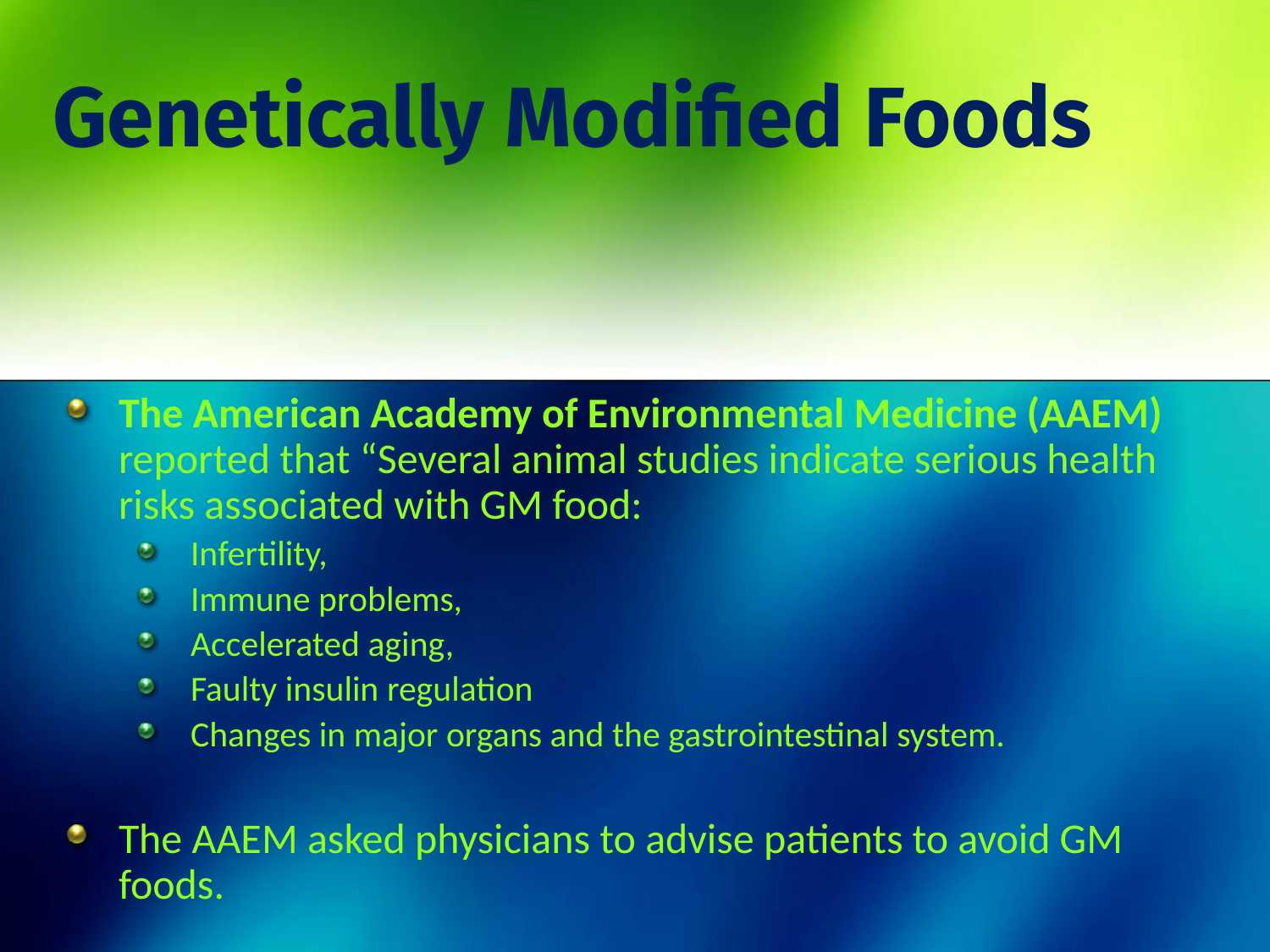

# Genetically Modified Foods
The American Academy of Environmental Medicine (AAEM) reported that “Several animal studies indicate serious health risks associated with GM food:
Infertility,
Immune problems,
Accelerated aging,
Faulty insulin regulation
Changes in major organs and the gastrointestinal system.

The AAEM asked physicians to advise patients to avoid GM foods.